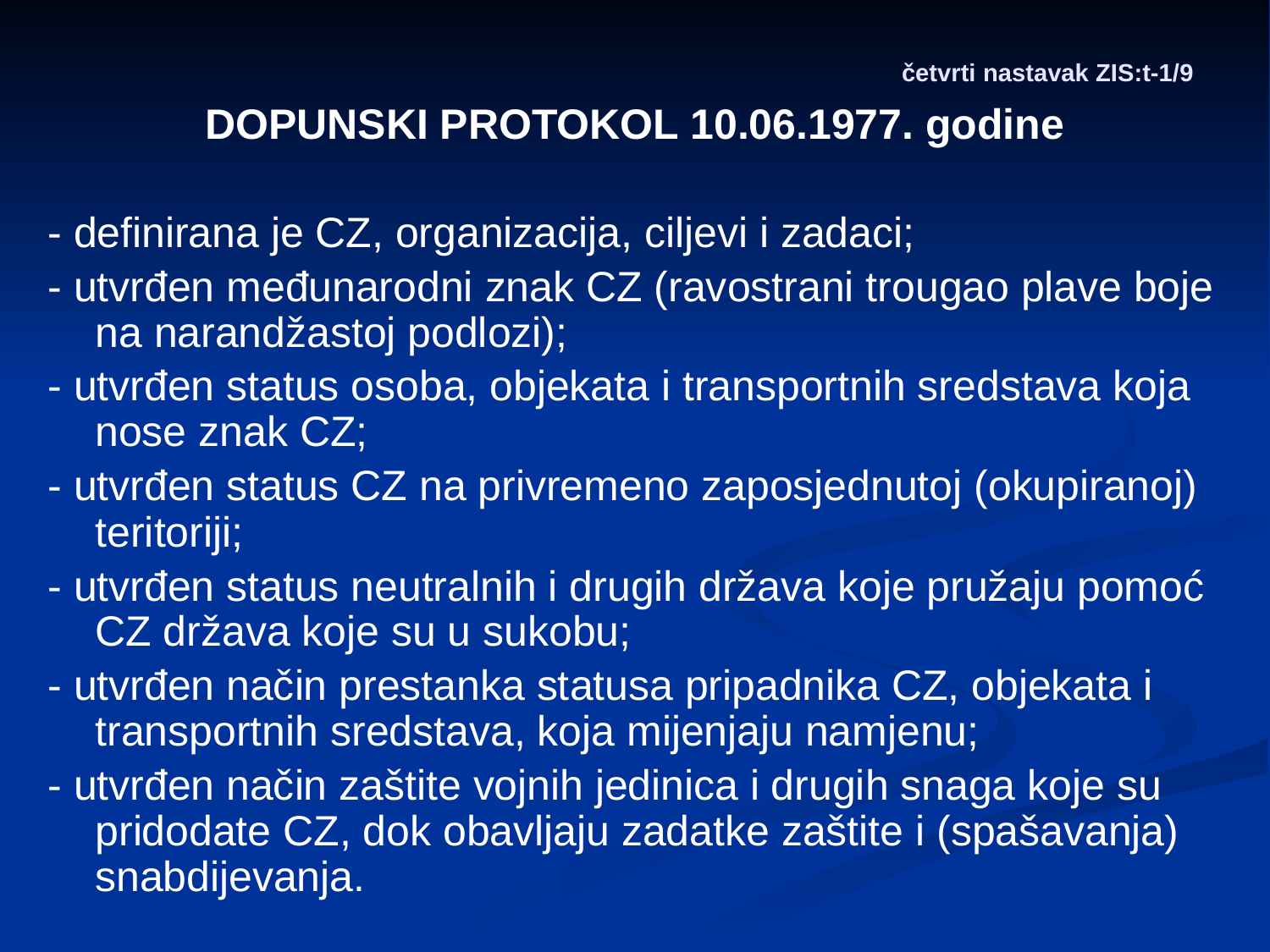

# četvrti nastavak ZIS:t-1/9
DOPUNSKI PROTOKOL 10.06.1977. godine

- definirana je CZ, organizacija, ciljevi i zadaci;
- utvrđen međunarodni znak CZ (ravostrani trougao plave boje na narandžastoj podlozi);
- utvrđen status osoba, objekata i transportnih sredstava koja nose znak CZ;
- utvrđen status CZ na privremeno zaposjednutoj (okupiranoj) teritoriji;
- utvrđen status neutralnih i drugih država koje pružaju pomoć CZ država koje su u sukobu;
- utvrđen način prestanka statusa pripadnika CZ, objekata i transportnih sredstava, koja mijenjaju namjenu;
- utvrđen način zaštite vojnih jedinica i drugih snaga koje su pridodate CZ, dok obavljaju zadatke zaštite i (spašavanja) snabdijevanja.